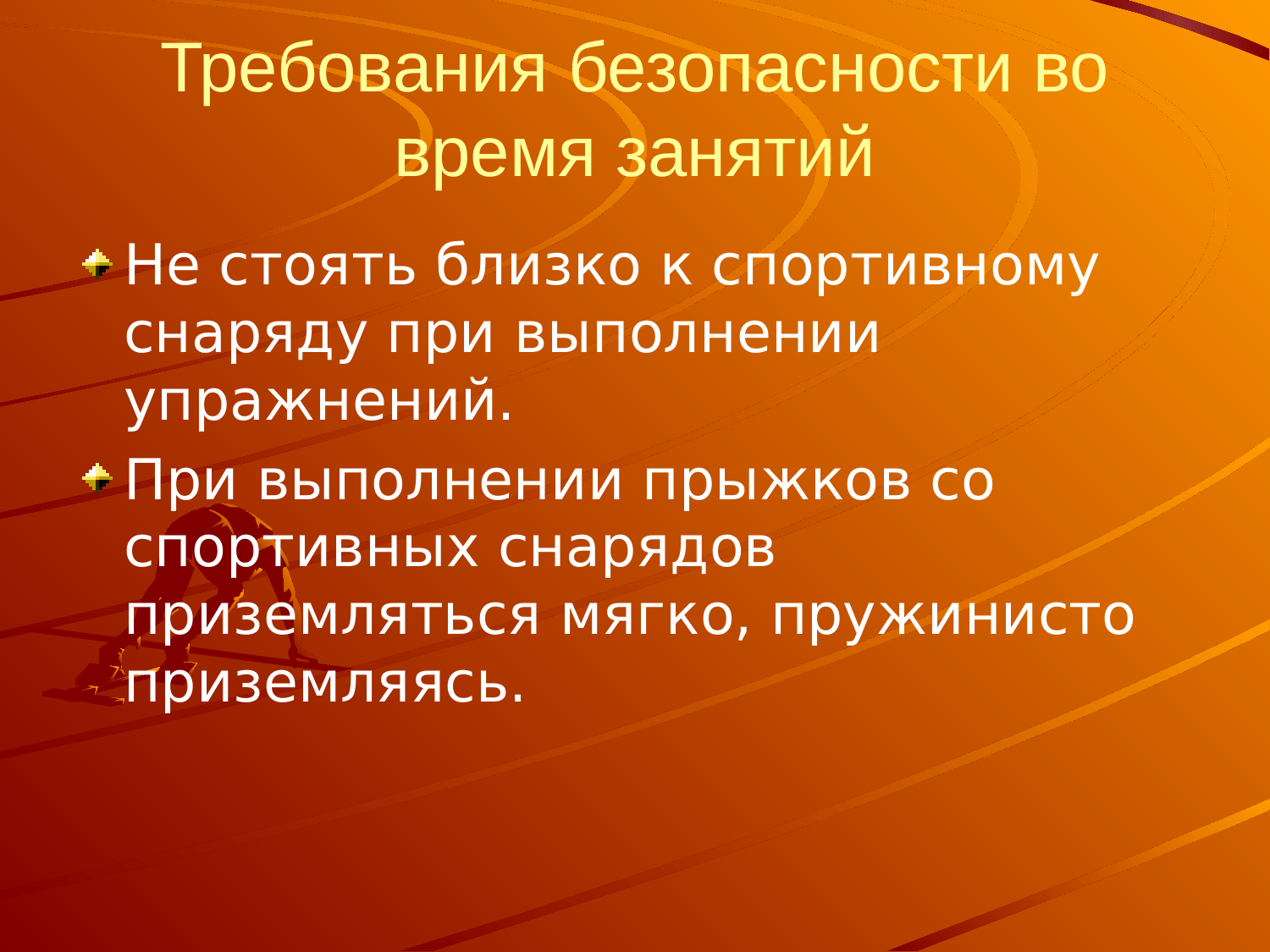

# Требования безопасности во время занятий
Не стоять близко к спортивному снаряду при выполнении упражнений.
При выполнении прыжков со спортивных снарядов  приземляться мягко, пружинисто приземляясь.